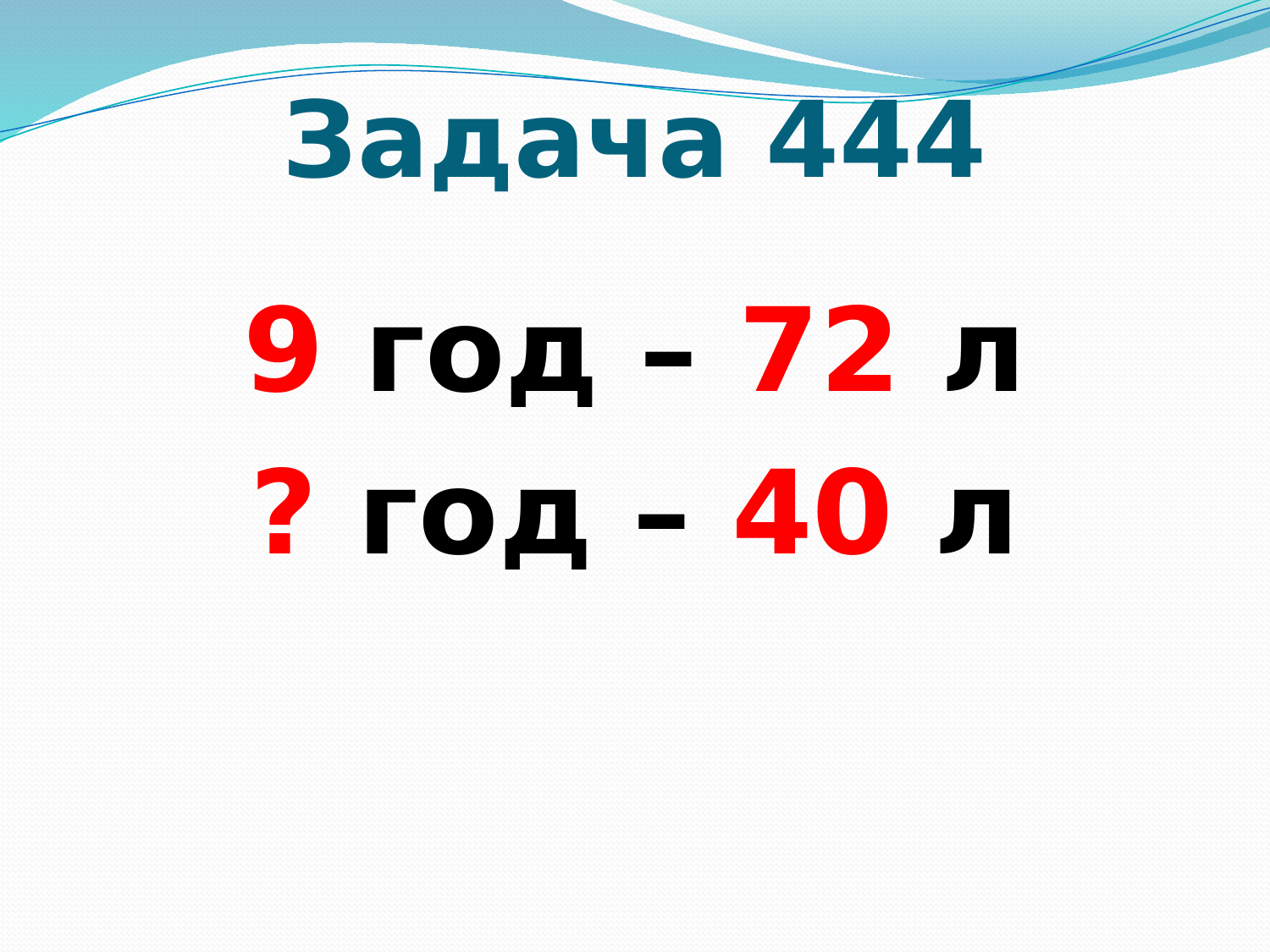

# Задача 444
9 год – 72 л
? год – 40 л